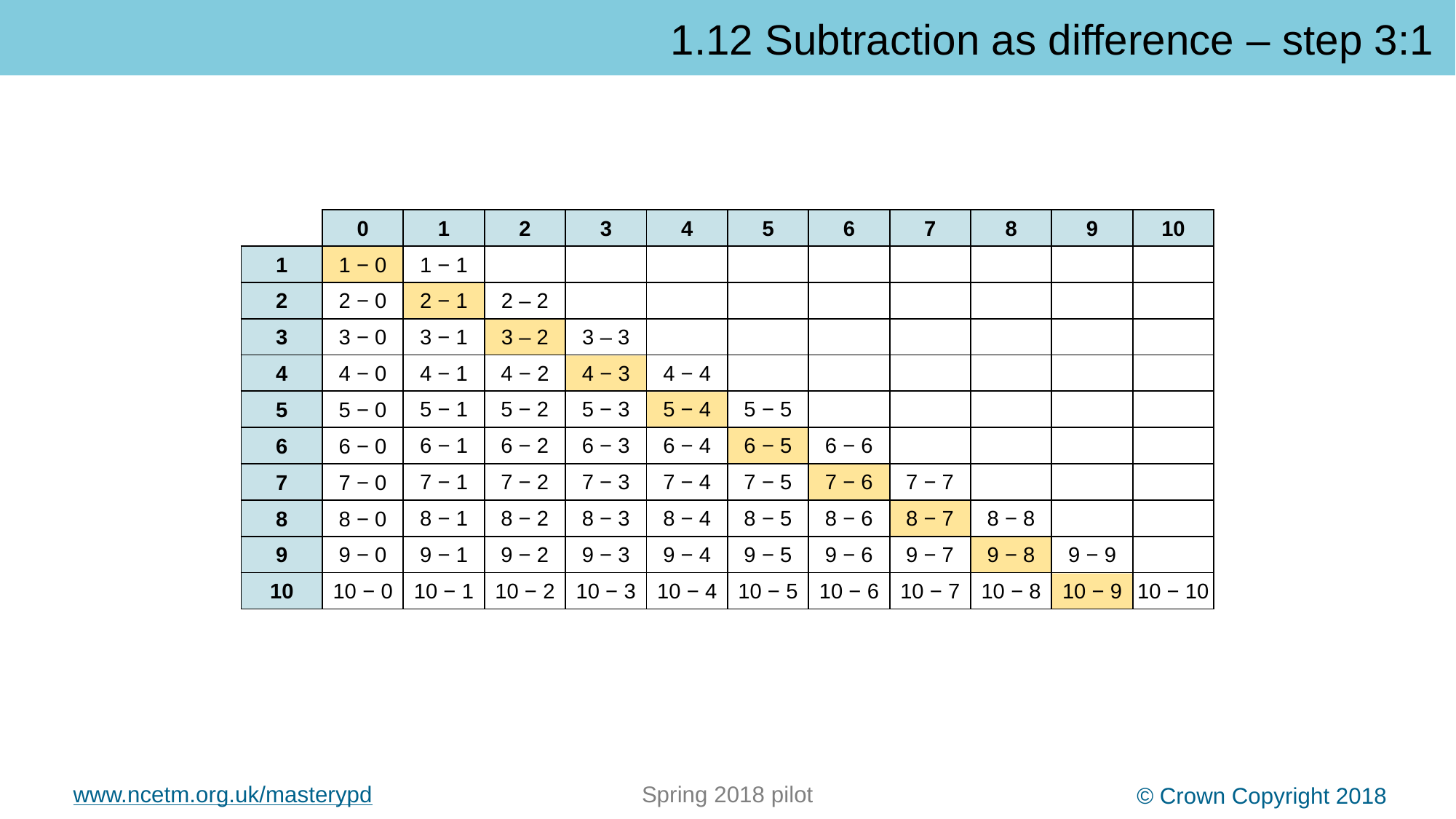

1.12 Subtraction as difference – step 3:1
|  | 0 | 1 | 2 | 3 | 4 | 5 | 6 | 7 | 8 | 9 | 10 |
| --- | --- | --- | --- | --- | --- | --- | --- | --- | --- | --- | --- |
| 1 | 1 − 0 | 1 − 1 |  |  |  |  |  |  |  |  |  |
| 2 | 2 − 0 | 2 − 1 | 2 – 2 |  |  |  |  |  |  |  |  |
| 3 | 3 − 0 | 3 − 1 | 3 – 2 | 3 – 3 |  |  |  |  |  |  |  |
| 4 | 4 − 0 | 4 − 1 | 4 − 2 | 4 − 3 | 4 − 4 |  |  |  |  |  |  |
| 5 | 5 − 0 | 5 − 1 | 5 − 2 | 5 − 3 | 5 − 4 | 5 − 5 |  |  |  |  |  |
| 6 | 6 − 0 | 6 − 1 | 6 − 2 | 6 − 3 | 6 − 4 | 6 − 5 | 6 − 6 |  |  |  |  |
| 7 | 7 − 0 | 7 − 1 | 7 − 2 | 7 − 3 | 7 − 4 | 7 − 5 | 7 − 6 | 7 − 7 |  |  |  |
| 8 | 8 − 0 | 8 − 1 | 8 − 2 | 8 − 3 | 8 − 4 | 8 − 5 | 8 − 6 | 8 − 7 | 8 − 8 |  |  |
| 9 | 9 − 0 | 9 − 1 | 9 − 2 | 9 − 3 | 9 − 4 | 9 − 5 | 9 − 6 | 9 − 7 | 9 − 8 | 9 − 9 |  |
| 10 | 10 − 0 | 10 − 1 | 10 − 2 | 10 − 3 | 10 − 4 | 10 − 5 | 10 − 6 | 10 − 7 | 10 − 8 | 10 − 9 | 10 − 10 |